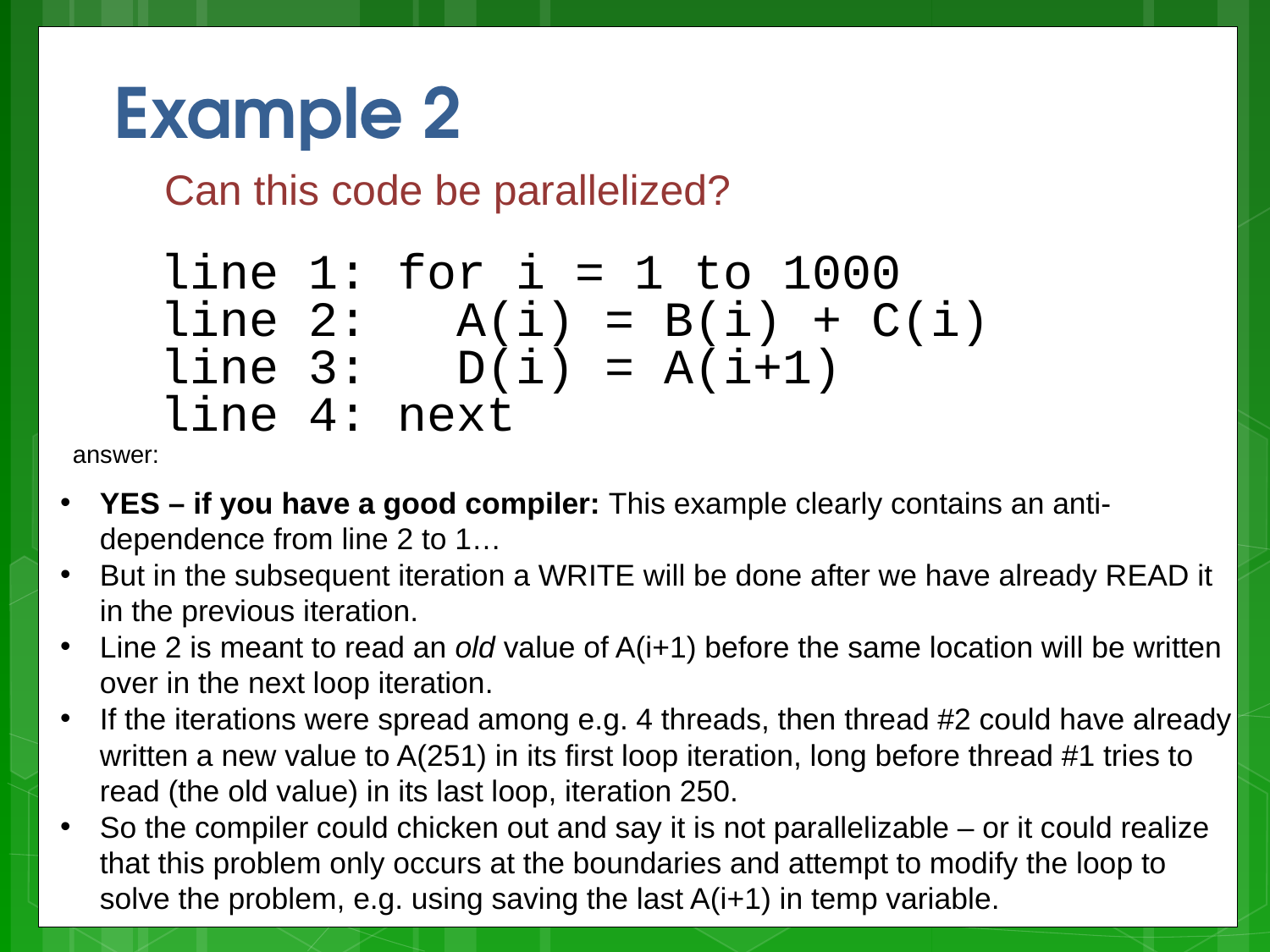

# Example 2
Can this code be parallelized?
line 1: for i = 1 to 1000
line 2:   A(i) = B(i) + C(i)
line 3:   D(i) = A(i+1)
line 4: next
answer:
YES – if you have a good compiler: This example clearly contains an anti-dependence from line 2 to 1…
But in the subsequent iteration a WRITE will be done after we have already READ it in the previous iteration.
Line 2 is meant to read an old value of A(i+1) before the same location will be written over in the next loop iteration.
If the iterations were spread among e.g. 4 threads, then thread #2 could have already written a new value to A(251) in its first loop iteration, long before thread #1 tries to read (the old value) in its last loop, iteration 250.
So the compiler could chicken out and say it is not parallelizable – or it could realize that this problem only occurs at the boundaries and attempt to modify the loop to solve the problem, e.g. using saving the last A(i+1) in temp variable.